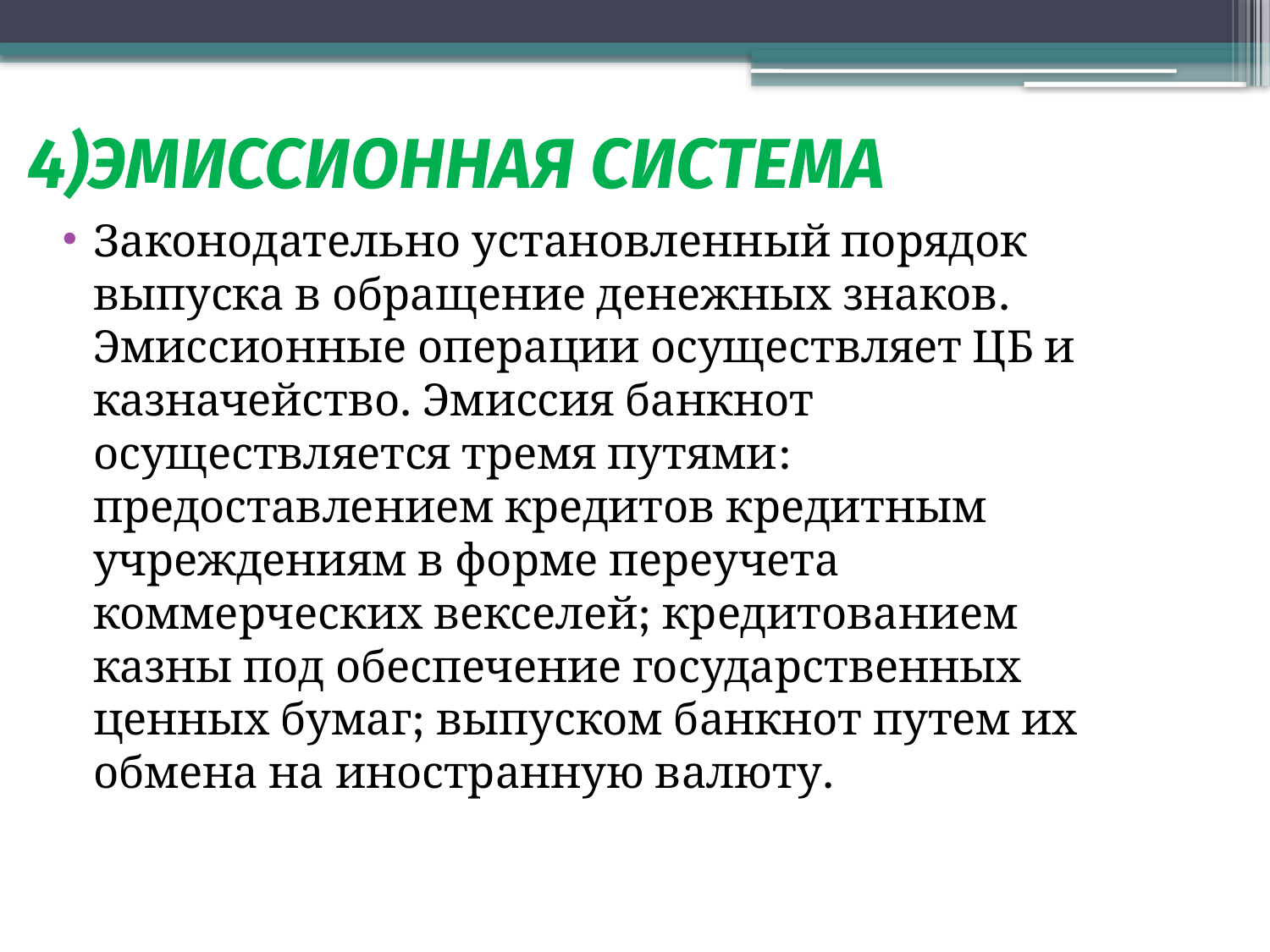

# 4)ЭМИССИОННАЯ СИСТЕМА
Законодательно установленный порядок выпуска в обращение денежных знаков. Эмиссионные операции осуществляет ЦБ и казначейство. Эмиссия банкнот осуществляется тремя путями: предоставлением кредитов кредитным учреждениям в форме переучета коммерческих векселей; кредитованием казны под обеспечение государственных ценных бумаг; выпуском банкнот путем их обмена на иностранную валюту.